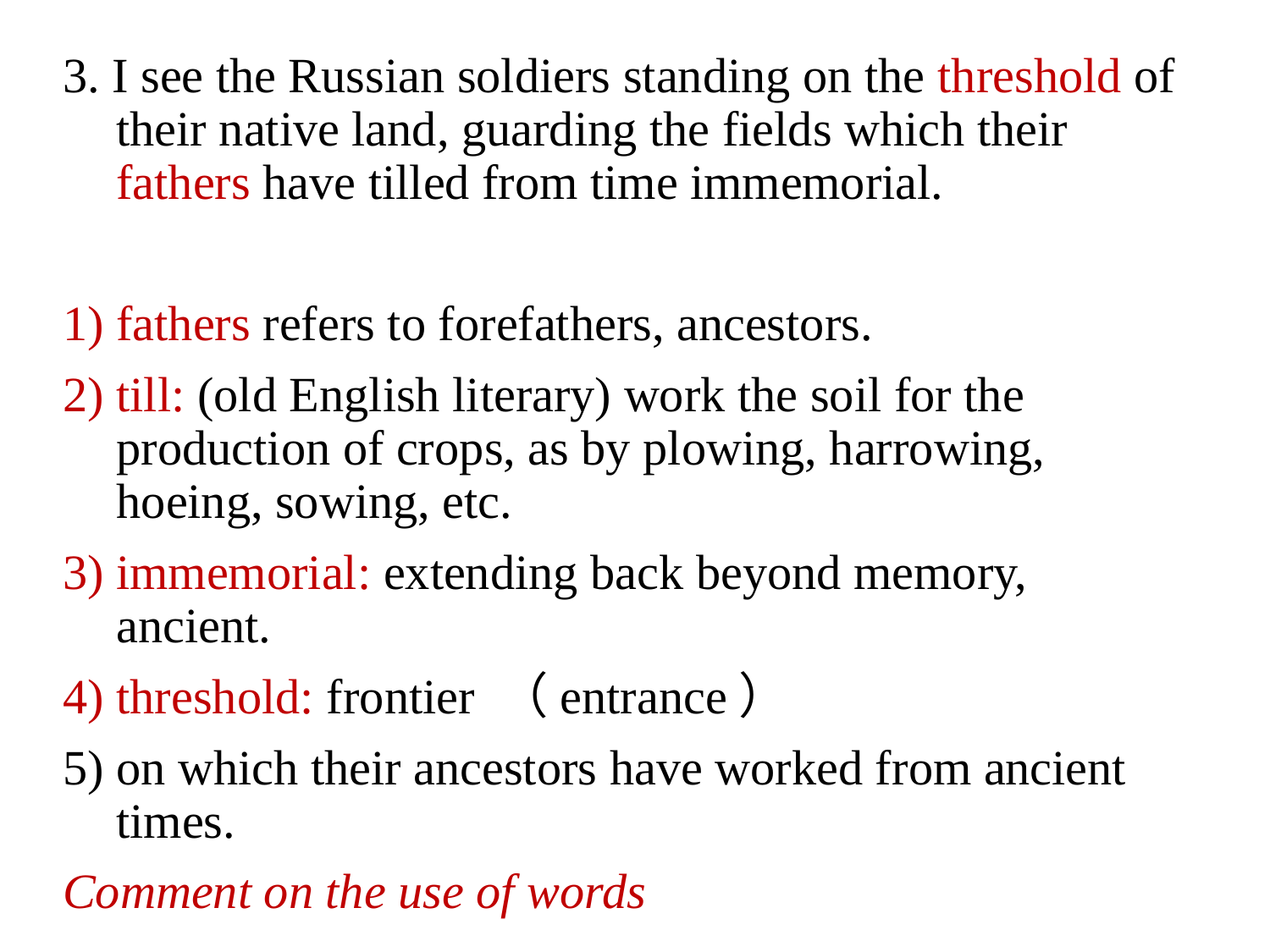

3. I see the Russian soldiers standing on the threshold of their native land, guarding the fields which their fathers have tilled from time immemorial.

fathers refers to forefathers, ancestors.
till: (old English literary) work the soil for the production of crops, as by plowing, harrowing, hoeing, sowing, etc.
immemorial: extending back beyond memory, ancient.
threshold: frontier （entrance）
on which their ancestors have worked from ancient times.
Comment on the use of words